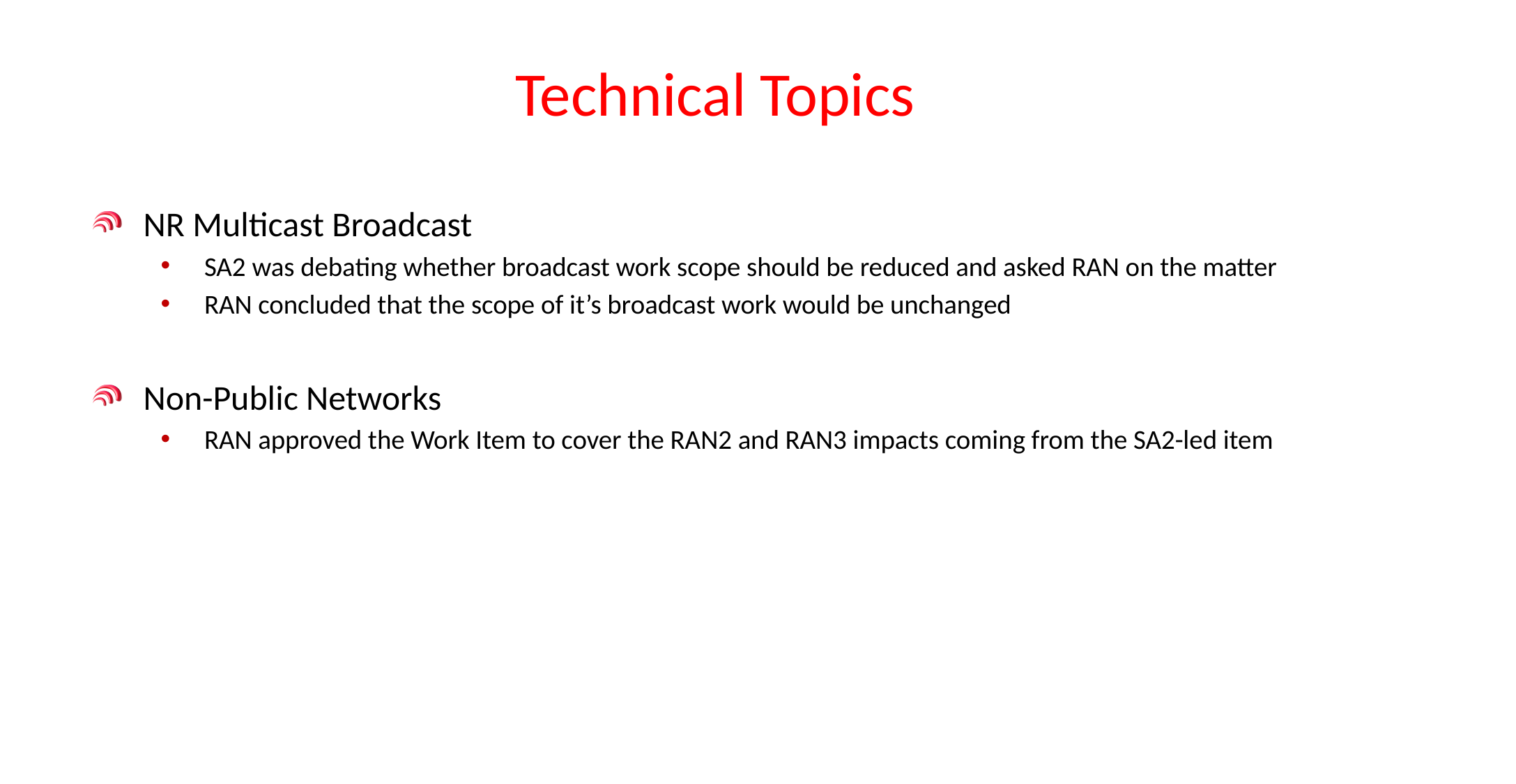

# Technical Topics

NR Multicast Broadcast
SA2 was debating whether broadcast work scope should be reduced and asked RAN on the matter
RAN concluded that the scope of it’s broadcast work would be unchanged

Non-Public Networks
RAN approved the Work Item to cover the RAN2 and RAN3 impacts coming from the SA2-led item